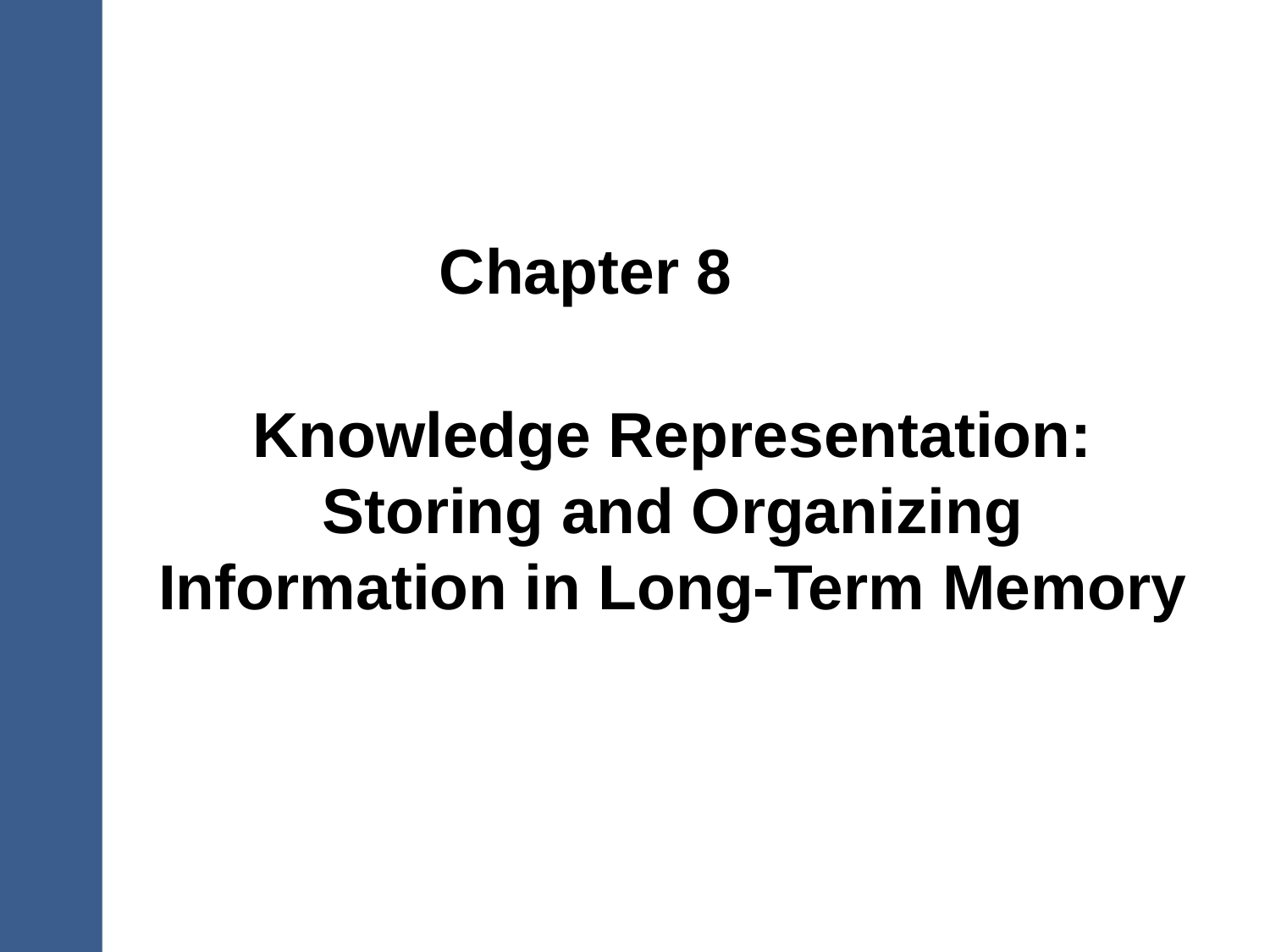

# Chapter 8
Knowledge Representation: Storing and Organizing Information in Long-Term Memory